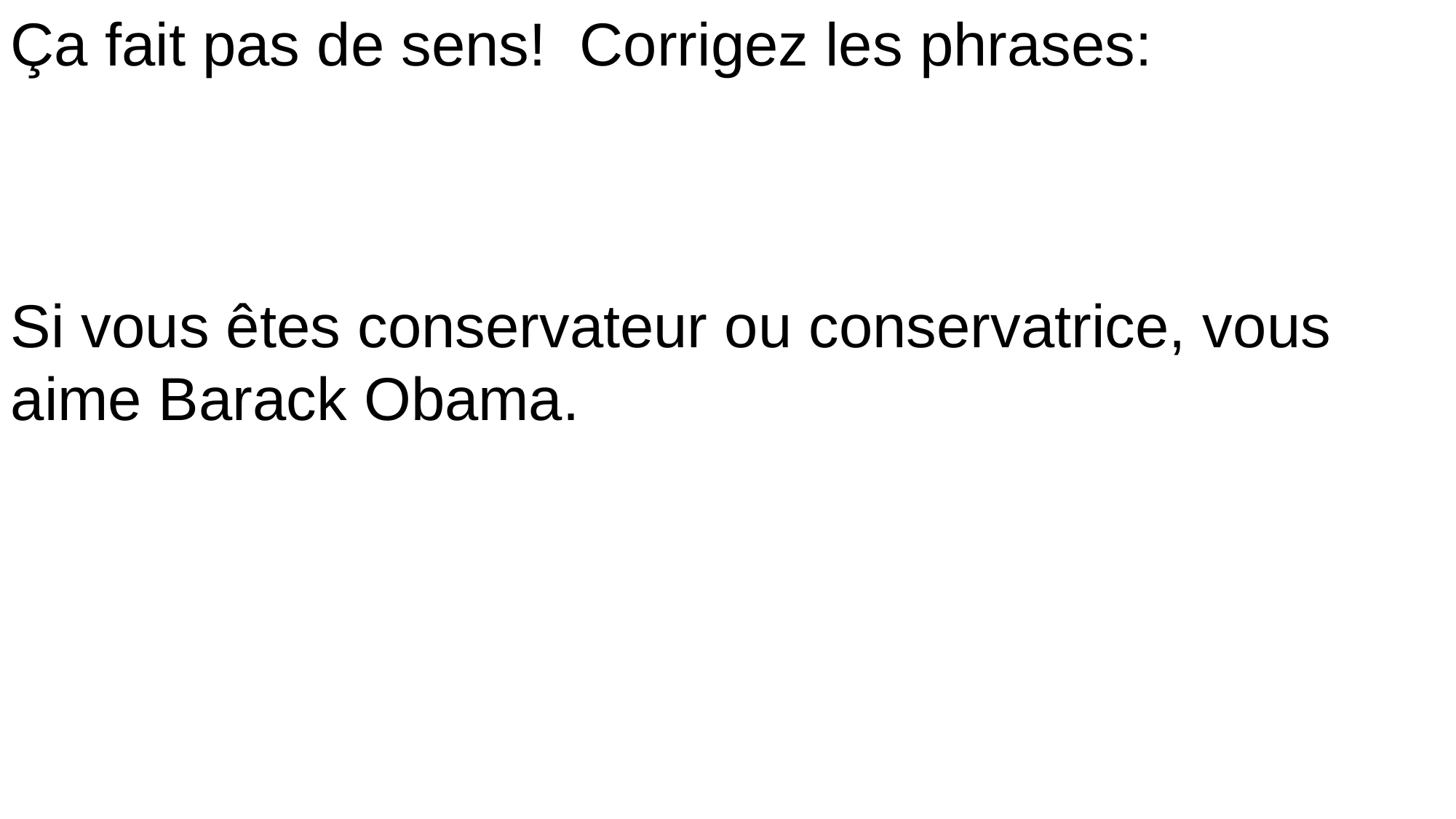

Ça fait pas de sens!  Corrigez les phrases:
Si vous êtes conservateur ou conservatrice, vous aime Barack Obama.